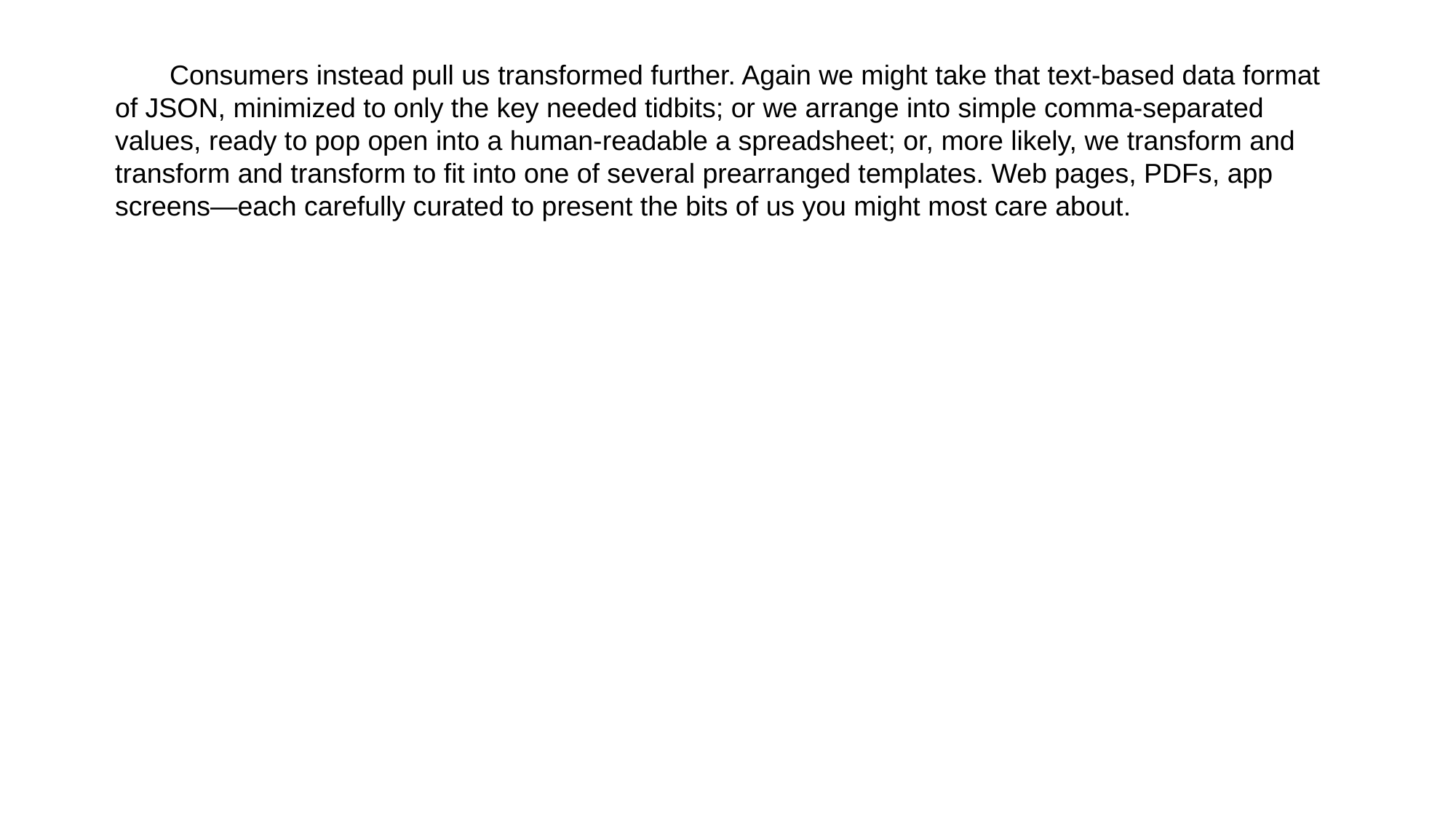

Consumers instead pull us transformed further. Again we might take that text-based data format of JSON, minimized to only the key needed tidbits; or we arrange into simple comma-separated values, ready to pop open into a human-readable a spreadsheet; or, more likely, we transform and transform and transform to fit into one of several prearranged templates. Web pages, PDFs, app screens—each carefully curated to present the bits of us you might most care about.